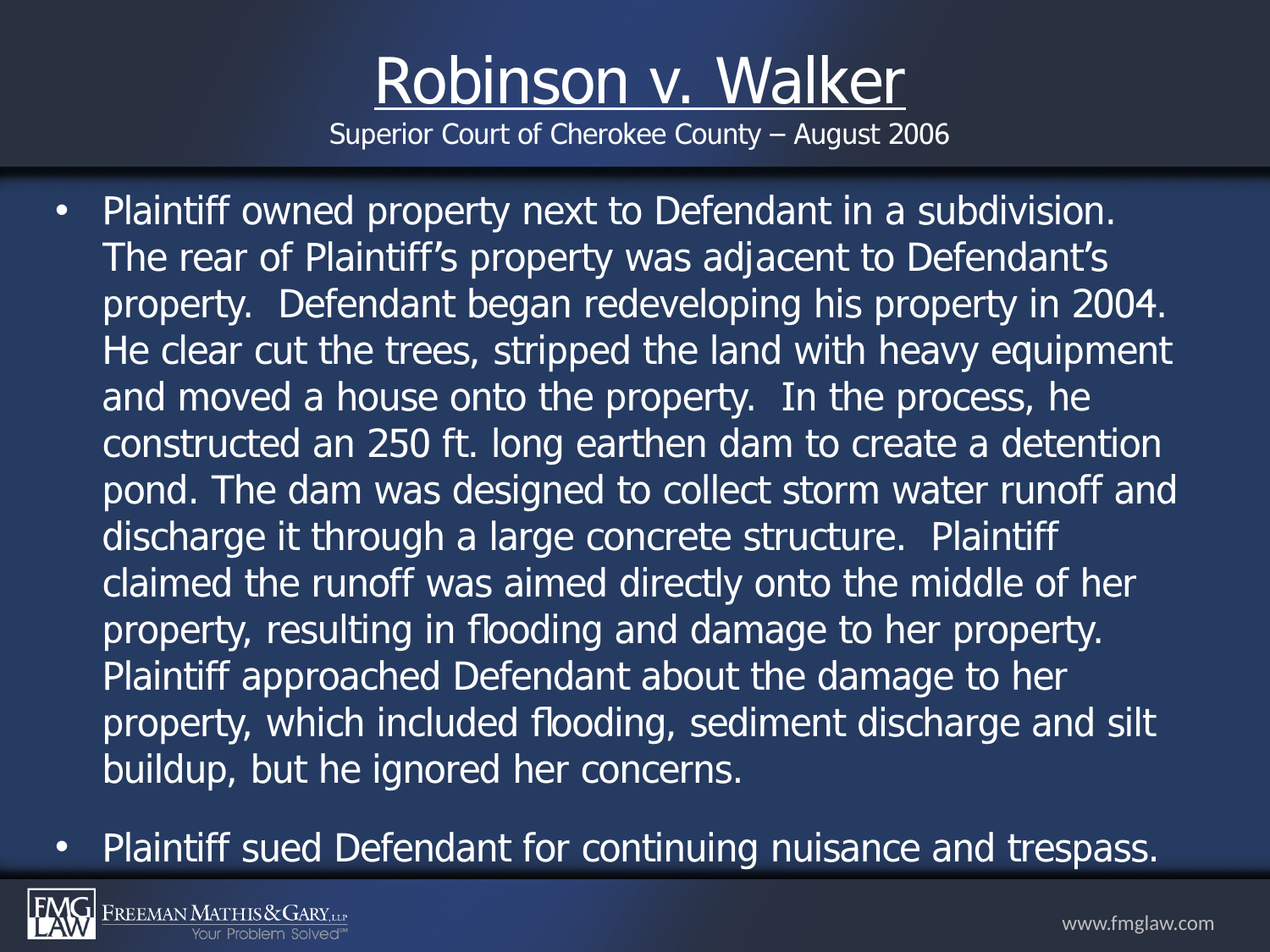

# Robinson v. Walker Superior Court of Cherokee County – August 2006
Plaintiff owned property next to Defendant in a subdivision.  The rear of Plaintiff’s property was adjacent to Defendant’s property.  Defendant began redeveloping his property in 2004.  He clear cut the trees, stripped the land with heavy equipment and moved a house onto the property.  In the process, he constructed an 250 ft. long earthen dam to create a detention pond. The dam was designed to collect storm water runoff and discharge it through a large concrete structure.  Plaintiff claimed the runoff was aimed directly onto the middle of her property, resulting in flooding and damage to her property. Plaintiff approached Defendant about the damage to her property, which included flooding, sediment discharge and silt buildup, but he ignored her concerns.
Plaintiff sued Defendant for continuing nuisance and trespass.